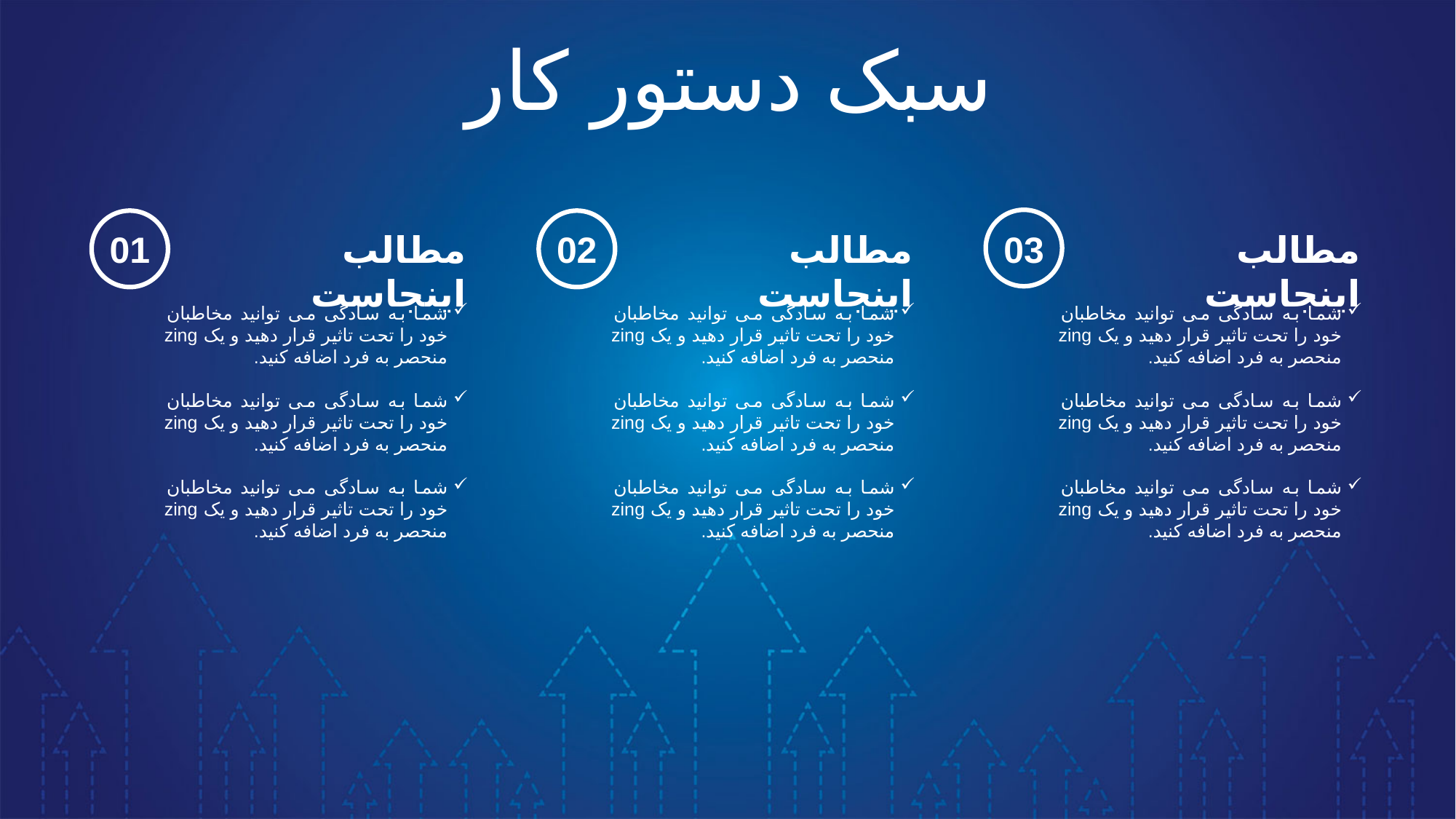

سبک دستور کار

03
مطالب اینجاست
شما به سادگی می توانید مخاطبان خود را تحت تاثیر قرار دهید و یک zing منحصر به فرد اضافه کنید.

شما به سادگی می توانید مخاطبان خود را تحت تاثیر قرار دهید و یک zing منحصر به فرد اضافه کنید.

شما به سادگی می توانید مخاطبان خود را تحت تاثیر قرار دهید و یک zing منحصر به فرد اضافه کنید.

02
مطالب اینجاست
شما به سادگی می توانید مخاطبان خود را تحت تاثیر قرار دهید و یک zing منحصر به فرد اضافه کنید.

شما به سادگی می توانید مخاطبان خود را تحت تاثیر قرار دهید و یک zing منحصر به فرد اضافه کنید.

شما به سادگی می توانید مخاطبان خود را تحت تاثیر قرار دهید و یک zing منحصر به فرد اضافه کنید.

01
مطالب اینجاست
شما به سادگی می توانید مخاطبان خود را تحت تاثیر قرار دهید و یک zing منحصر به فرد اضافه کنید.

شما به سادگی می توانید مخاطبان خود را تحت تاثیر قرار دهید و یک zing منحصر به فرد اضافه کنید.

شما به سادگی می توانید مخاطبان خود را تحت تاثیر قرار دهید و یک zing منحصر به فرد اضافه کنید.